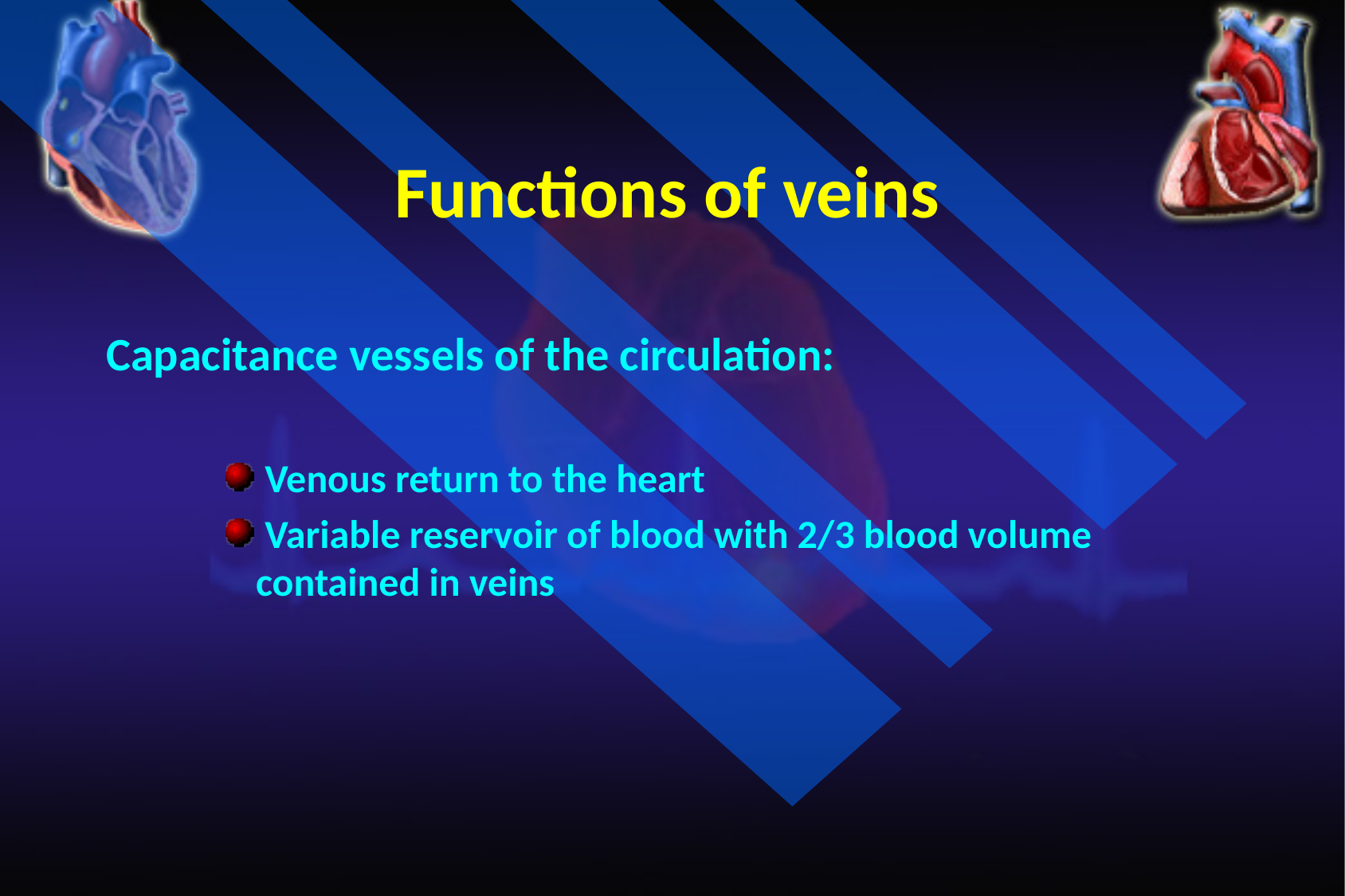

Functions of veins
Capacitance vessels of the circulation:

 Venous return to the heart
 Variable reservoir of blood with 2/3 blood volume contained in veins